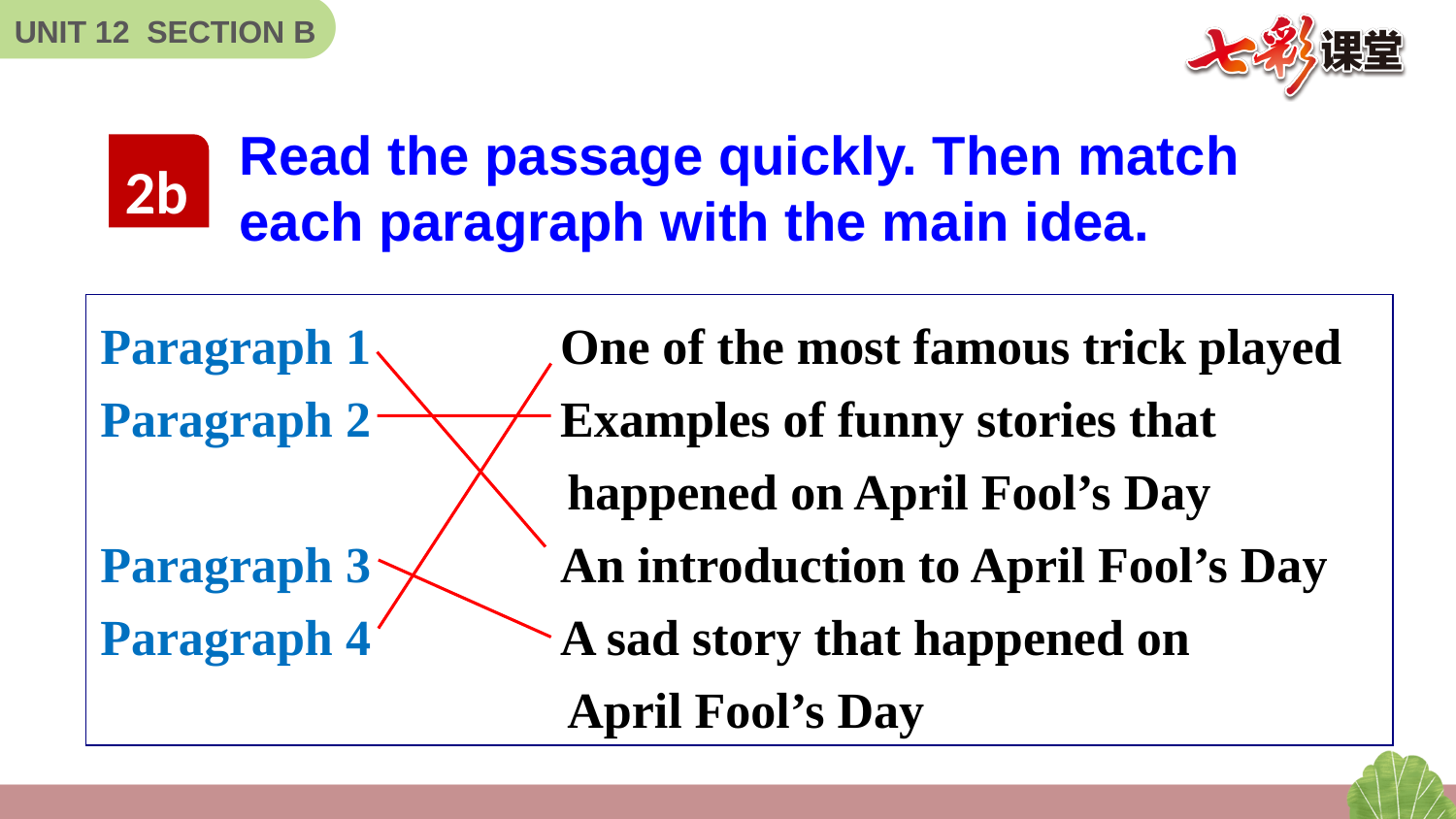

Read the passage quickly. Then match each paragraph with the main idea.
2b
Paragraph 1               One of the most famous trick played
Paragraph 2               Examples of funny stories that
                                     happened on April Fool’s Day
Paragraph 3               An introduction to April Fool’s Day
Paragraph 4               A sad story that happened on
                                     April Fool’s Day